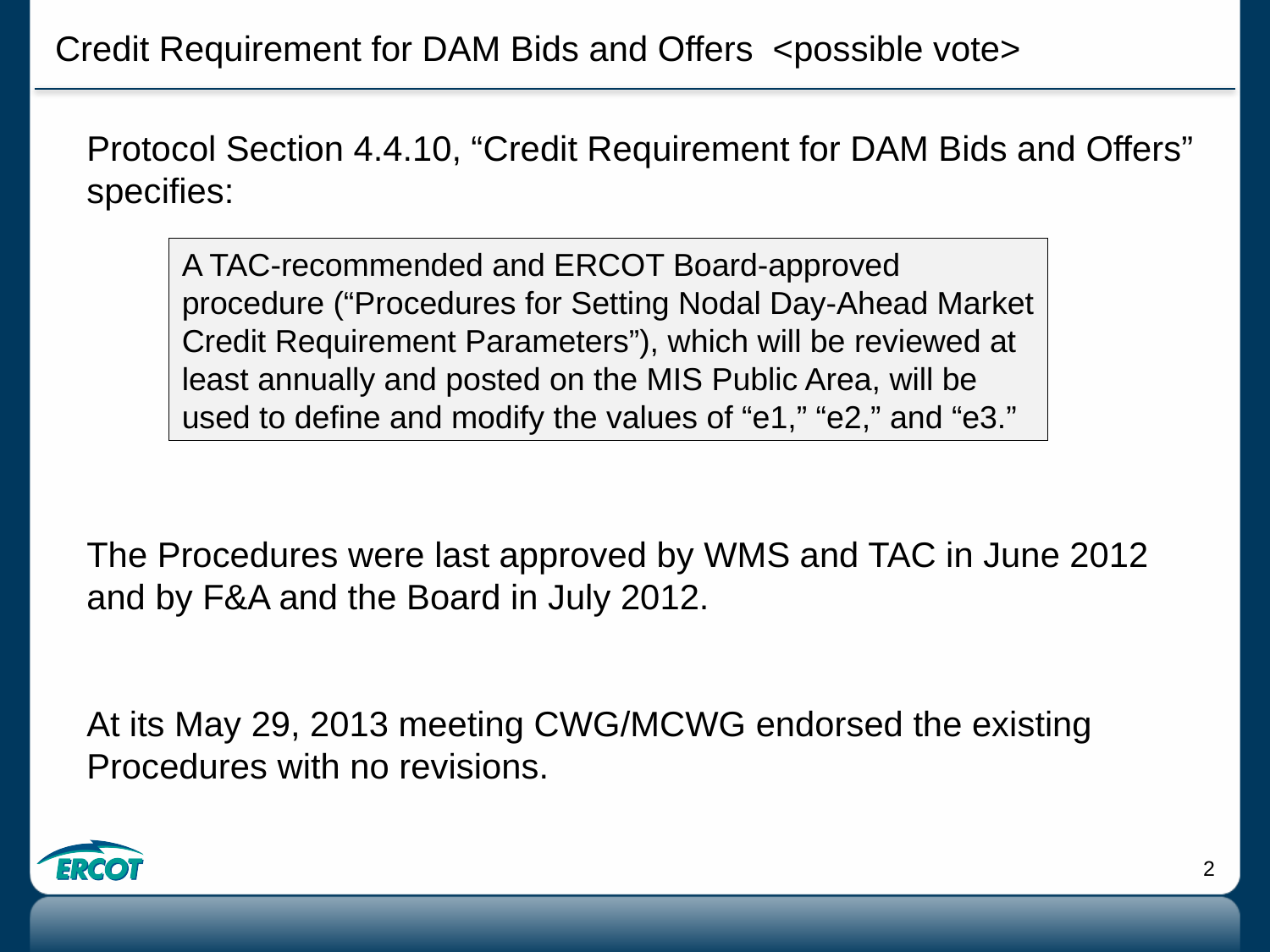

Credit Requirement for DAM Bids and Offers  <possible vote>
Protocol Section 4.4.10, “Credit Requirement for DAM Bids and Offers” specifies:
A TAC-recommended and ERCOT Board-approved procedure (“Procedures for Setting Nodal Day-Ahead Market Credit Requirement Parameters”), which will be reviewed at least annually and posted on the MIS Public Area, will be used to define and modify the values of “e1,” “e2,” and “e3.”
The Procedures were last approved by WMS and TAC in June 2012 and by F&A and the Board in July 2012.

At its May 29, 2013 meeting CWG/MCWG endorsed the existing Procedures with no revisions.